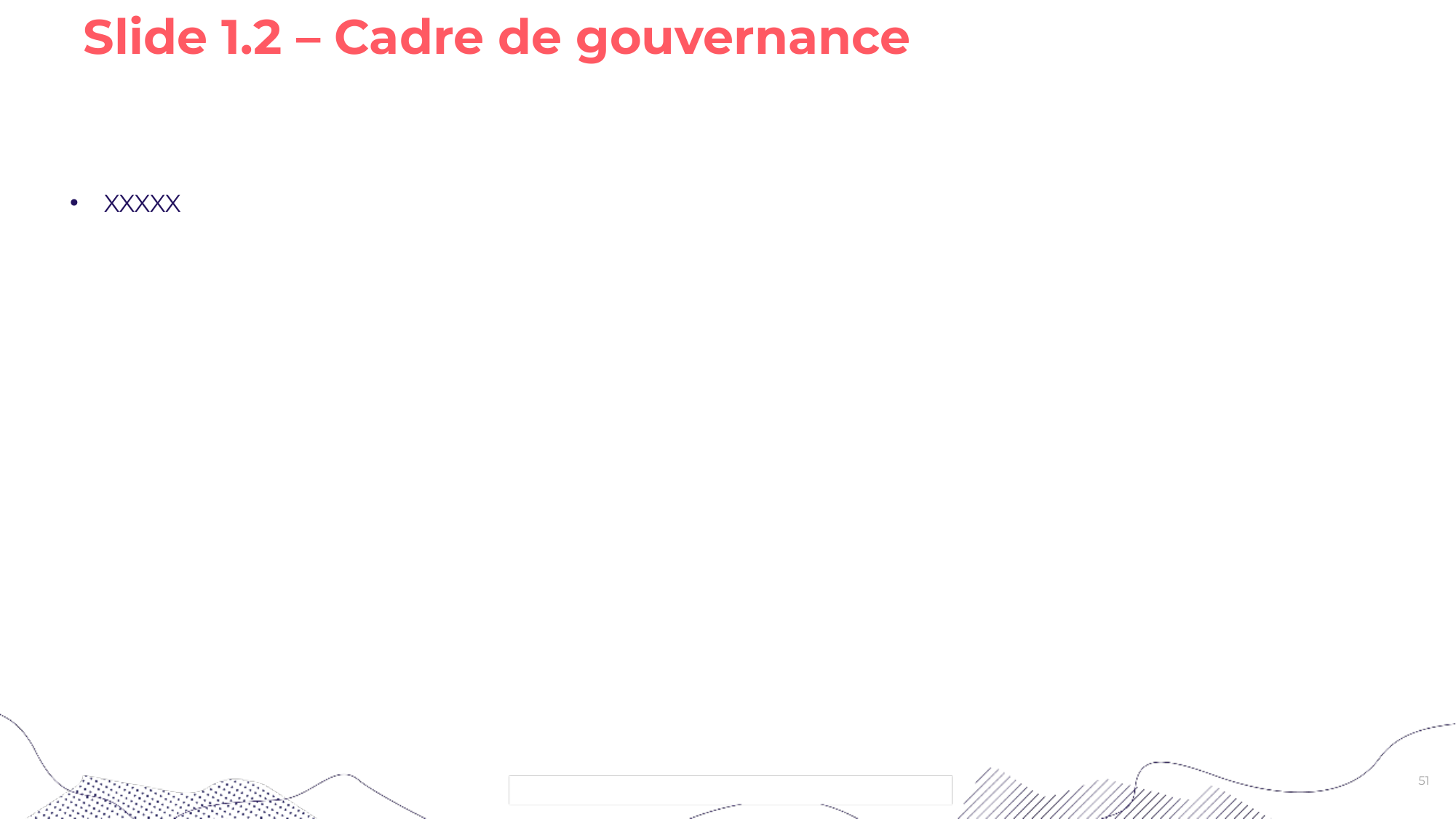

# Slide 1.2 – Cadre de gouvernance
XXXXX
51